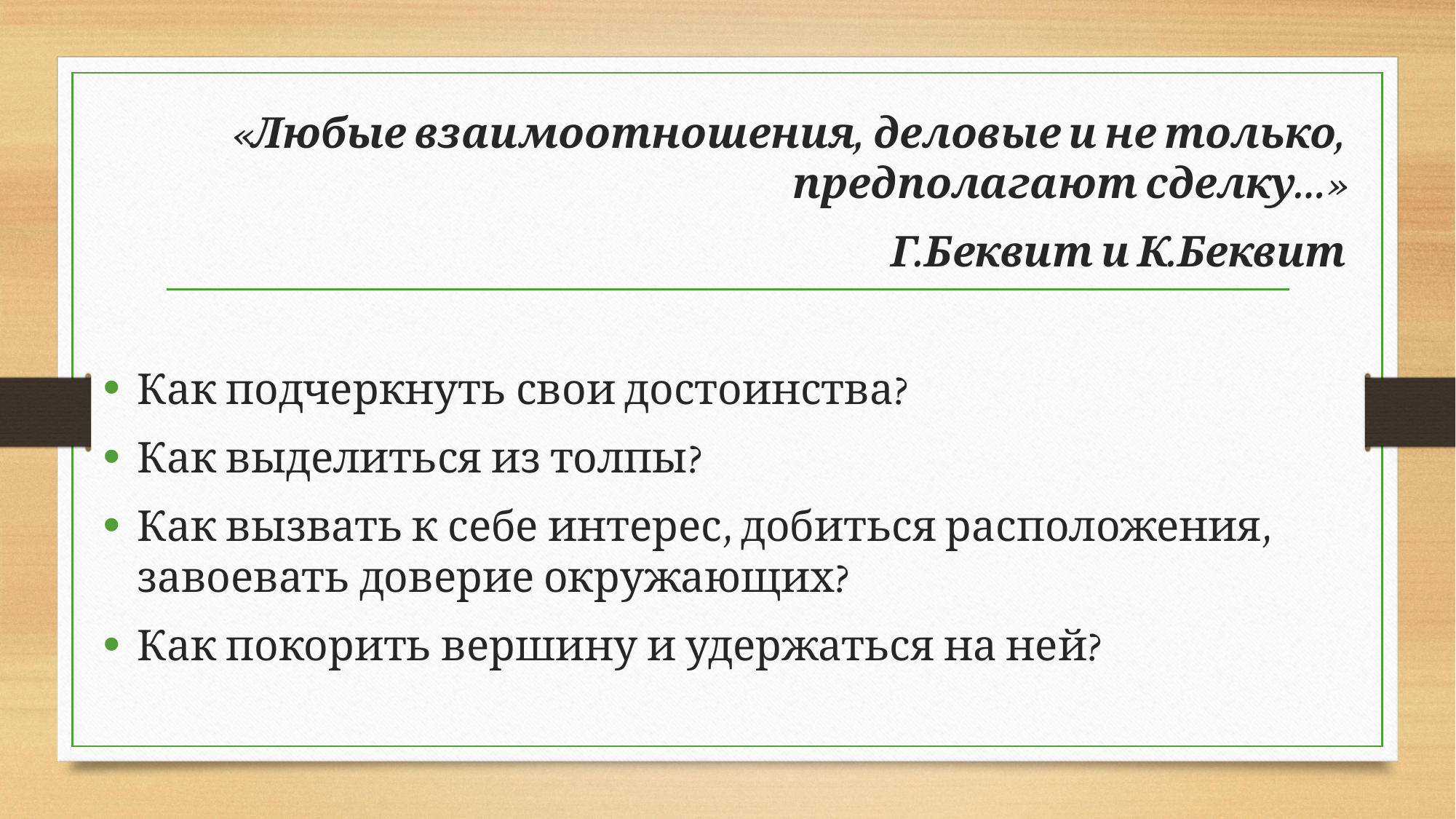

«Любые взаимоотношения, деловые и не только, предполагают сделку…»
Г.Беквит и К.Беквит

Как подчеркнуть свои достоинства?
Как выделиться из толпы?
Как вызвать к себе интерес, добиться расположения, завоевать доверие окружающих?
Как покорить вершину и удержаться на ней?